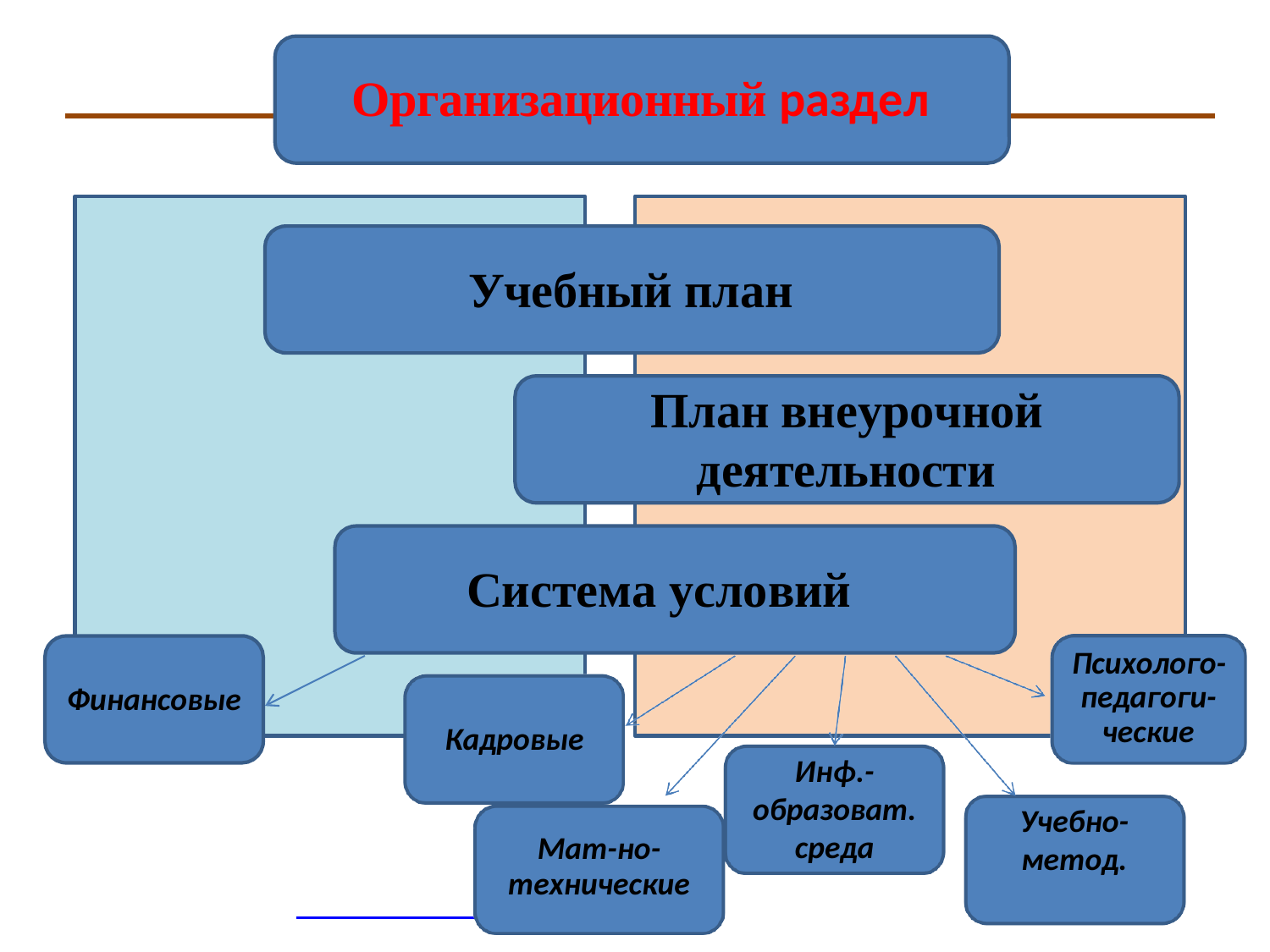

Организационный раздел

Учебный план

План внеурочной деятельности

Система условий

Психолого-

педагоги-
Финансовые
ческие
Кадровые
Инф.- образоват. среда
Учебно- метод.
Мат-но-
технические